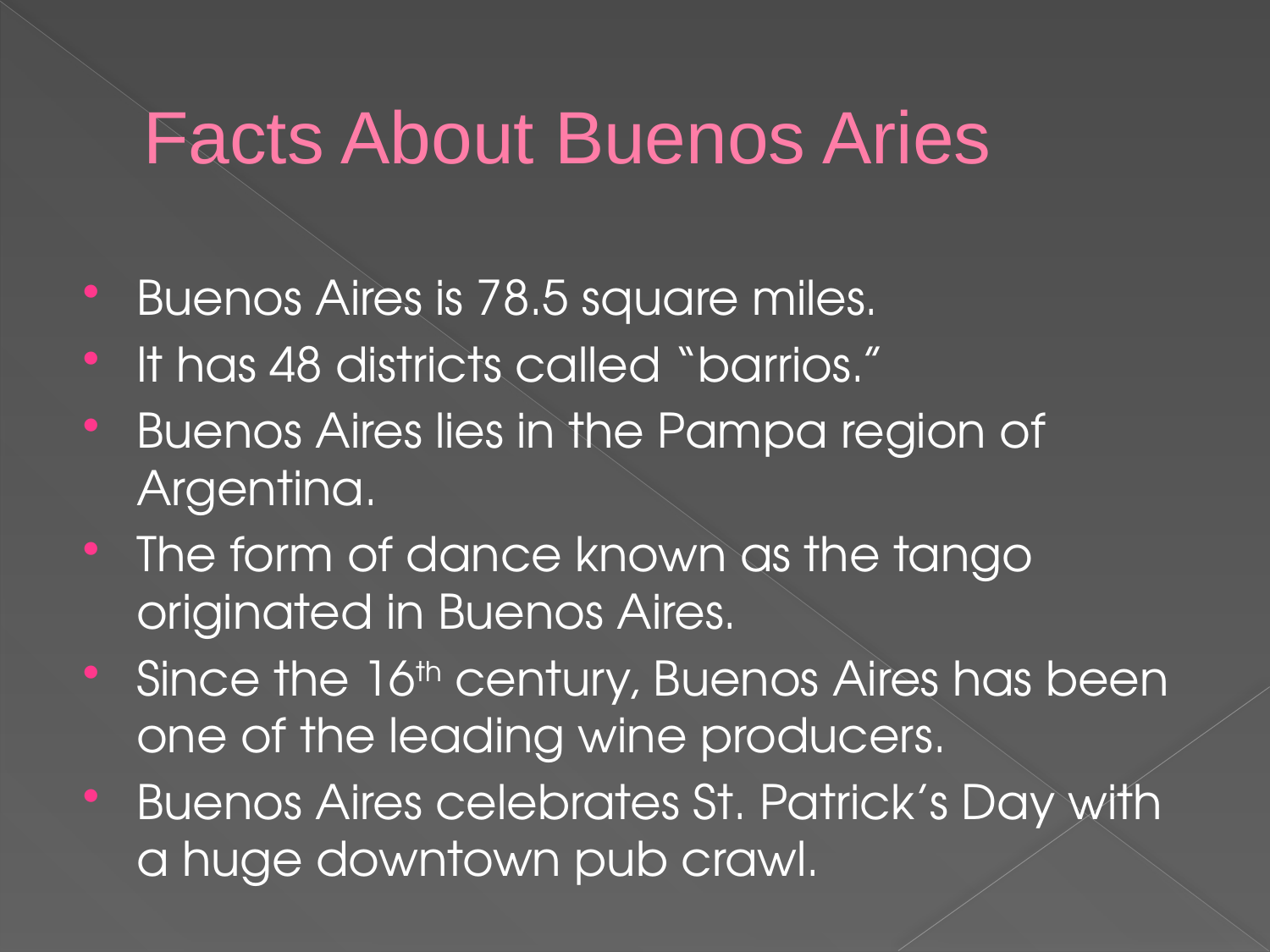

# Facts About Buenos Aries
Buenos Aires is 78.5 square miles.
It has 48 districts called “barrios.”
Buenos Aires lies in the Pampa region of Argentina.
The form of dance known as the tango originated in Buenos Aires.
Since the 16th century, Buenos Aires has been one of the leading wine producers.
Buenos Aires celebrates St. Patrick’s Day with a huge downtown pub crawl.